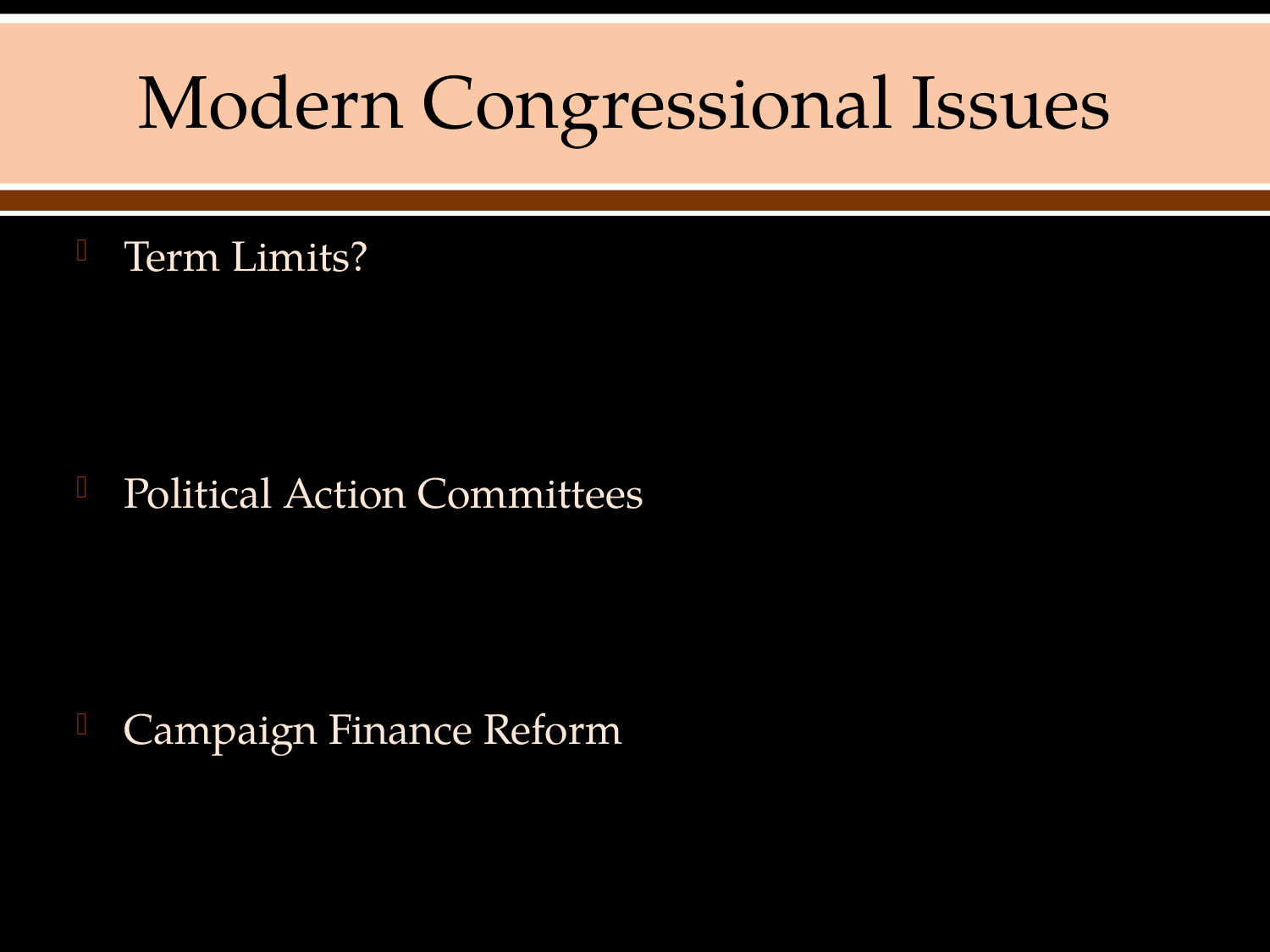

# Modern Congressional Issues
Term Limits?

Political Action Committees

Campaign Finance Reform